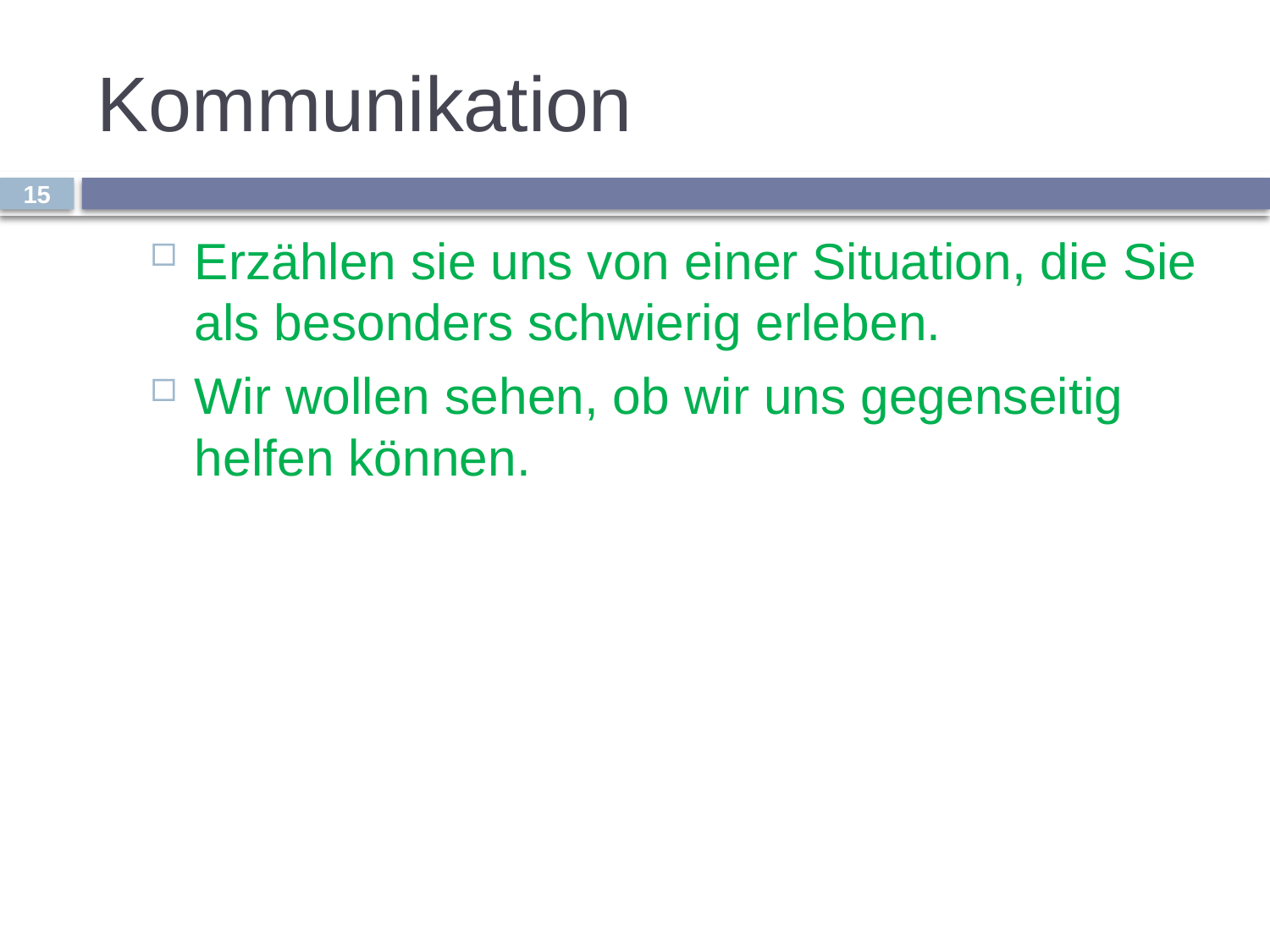

# Kommunikation
15
Erzählen sie uns von einer Situation, die Sie als besonders schwierig erleben.
Wir wollen sehen, ob wir uns gegenseitig helfen können.